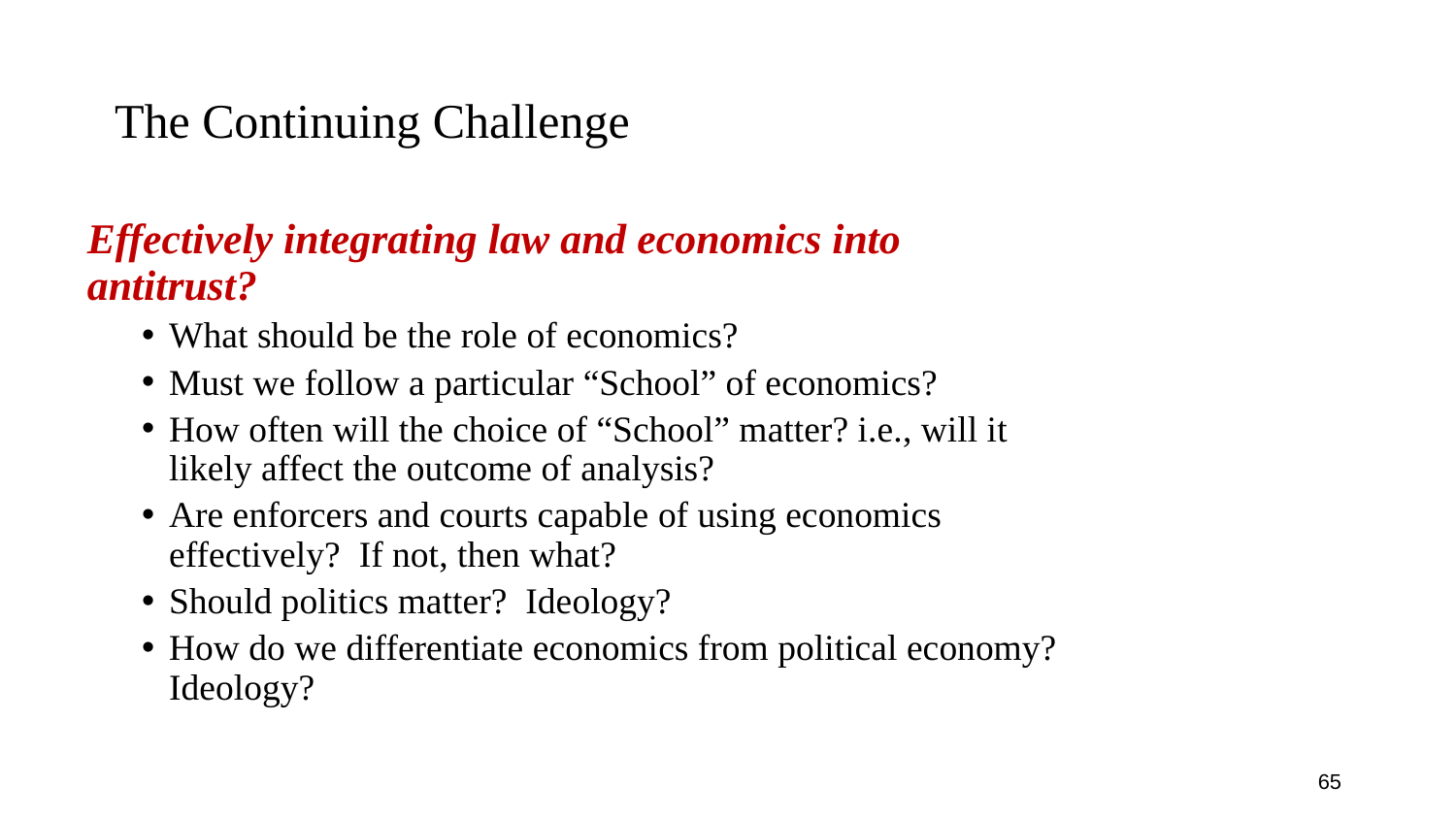

# The Continuing Challenge
Effectively integrating law and economics into antitrust?
What should be the role of economics?
Must we follow a particular “School” of economics?
How often will the choice of “School” matter? i.e., will it likely affect the outcome of analysis?
Are enforcers and courts capable of using economics effectively?  If not, then what?
Should politics matter?  Ideology?
How do we differentiate economics from political economy? Ideology?
65